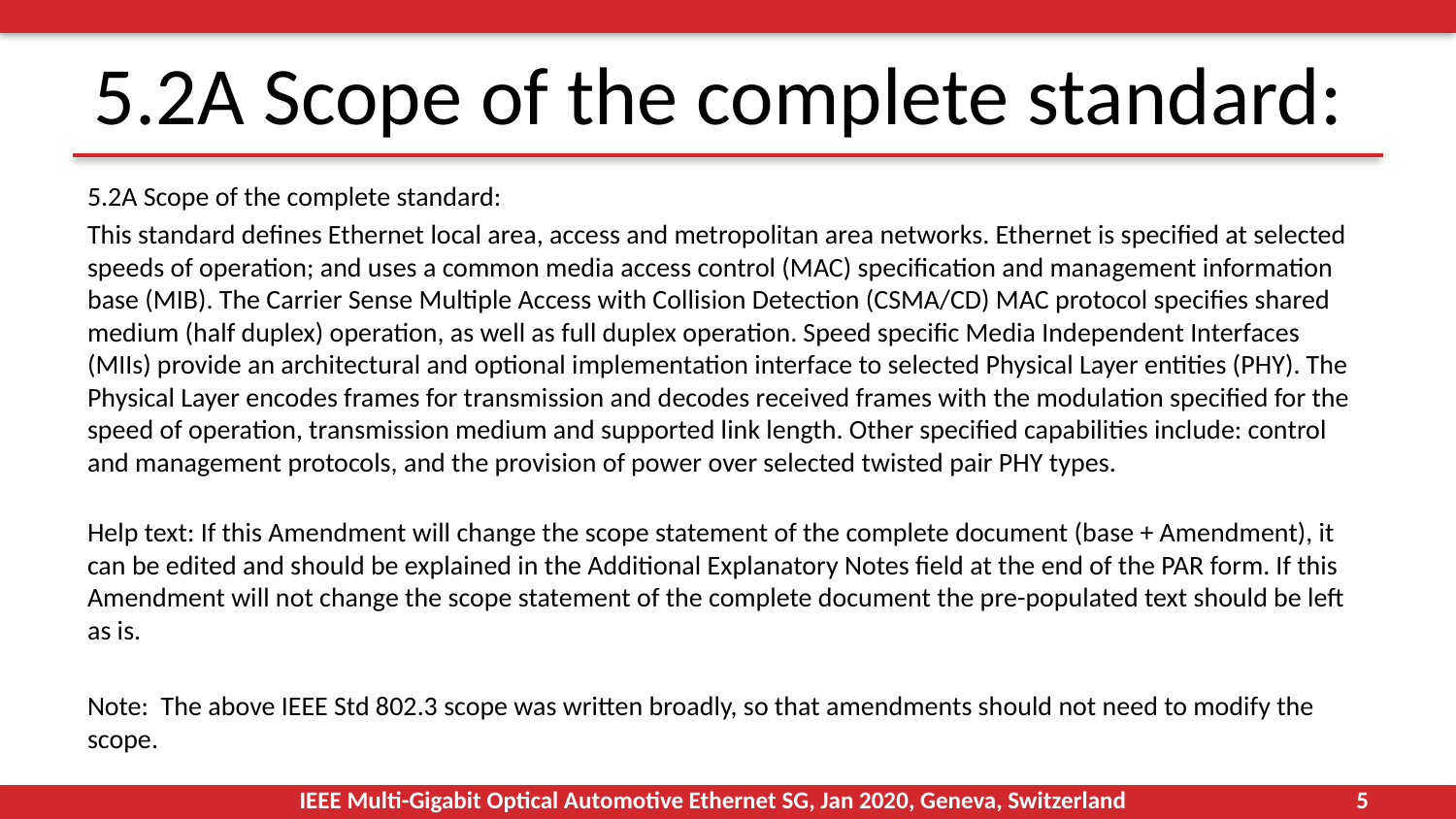

# 5.2A Scope of the complete standard:
5.2A Scope of the complete standard:
This standard defines Ethernet local area, access and metropolitan area networks. Ethernet is specified at selected speeds of operation; and uses a common media access control (MAC) specification and management information base (MIB). The Carrier Sense Multiple Access with Collision Detection (CSMA/CD) MAC protocol specifies shared medium (half duplex) operation, as well as full duplex operation. Speed specific Media Independent Interfaces (MIIs) provide an architectural and optional implementation interface to selected Physical Layer entities (PHY). The Physical Layer encodes frames for transmission and decodes received frames with the modulation specified for the speed of operation, transmission medium and supported link length. Other specified capabilities include: control and management protocols, and the provision of power over selected twisted pair PHY types.
Help text: If this Amendment will change the scope statement of the complete document (base + Amendment), it can be edited and should be explained in the Additional Explanatory Notes field at the end of the PAR form. If this Amendment will not change the scope statement of the complete document the pre-populated text should be left as is.

Note:  The above IEEE Std 802.3 scope was written broadly, so that amendments should not need to modify the scope.
IEEE Multi-Gigabit Optical Automotive Ethernet SG, Jan 2020, Geneva, Switzerland
5